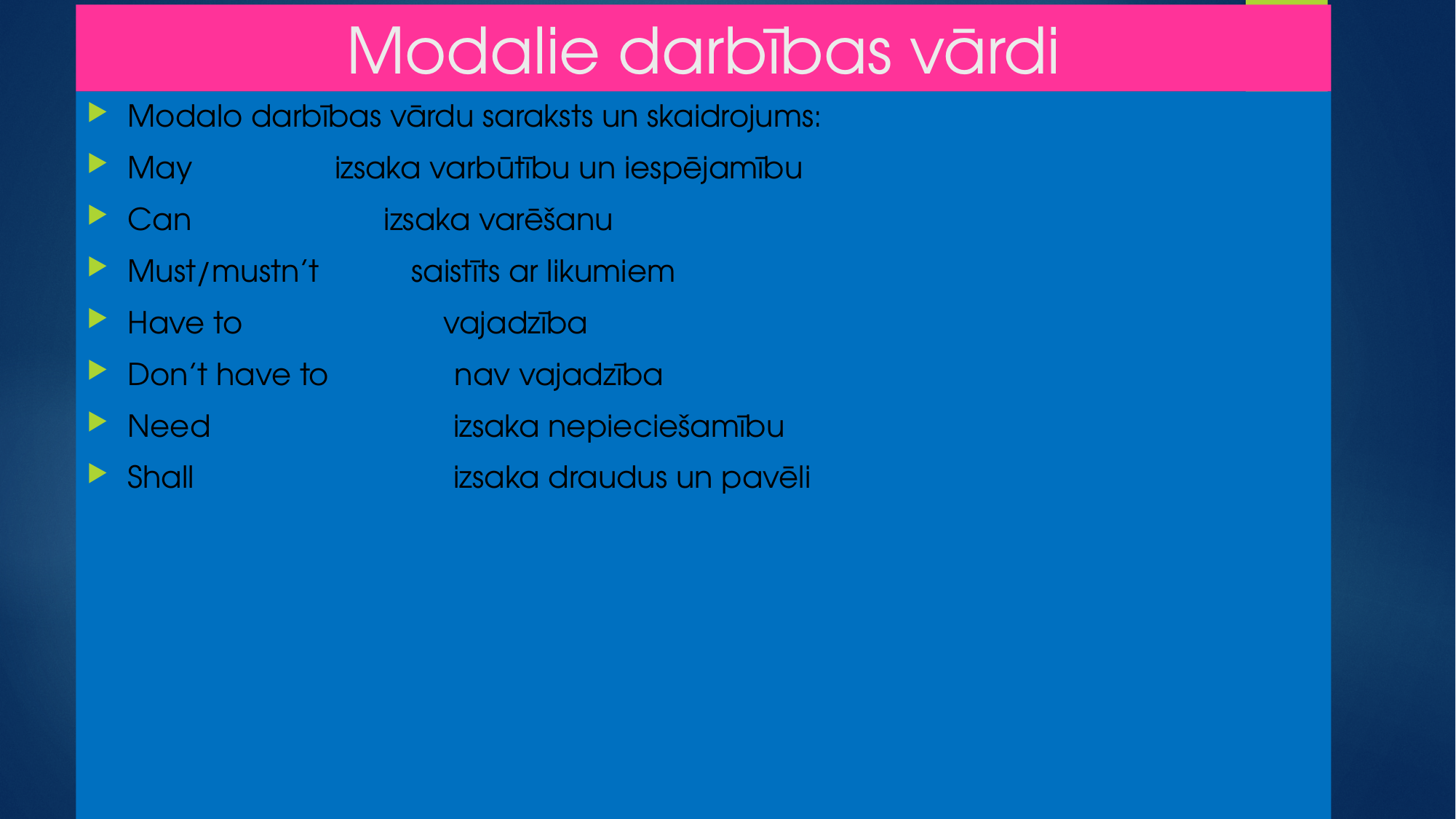

# Modalie darbības vārdi
Modalo darbības vārdu saraksts un skaidrojums:
May                 izsaka varbūtību un iespējamību
Can                       izsaka varēšanu
Must/mustn’t           saistīts ar likumiem
Have to                        vajadzība
Don’t have to               nav vajadzība
Need                             izsaka nepieciešamību
Shall                               izsaka draudus un pavēli